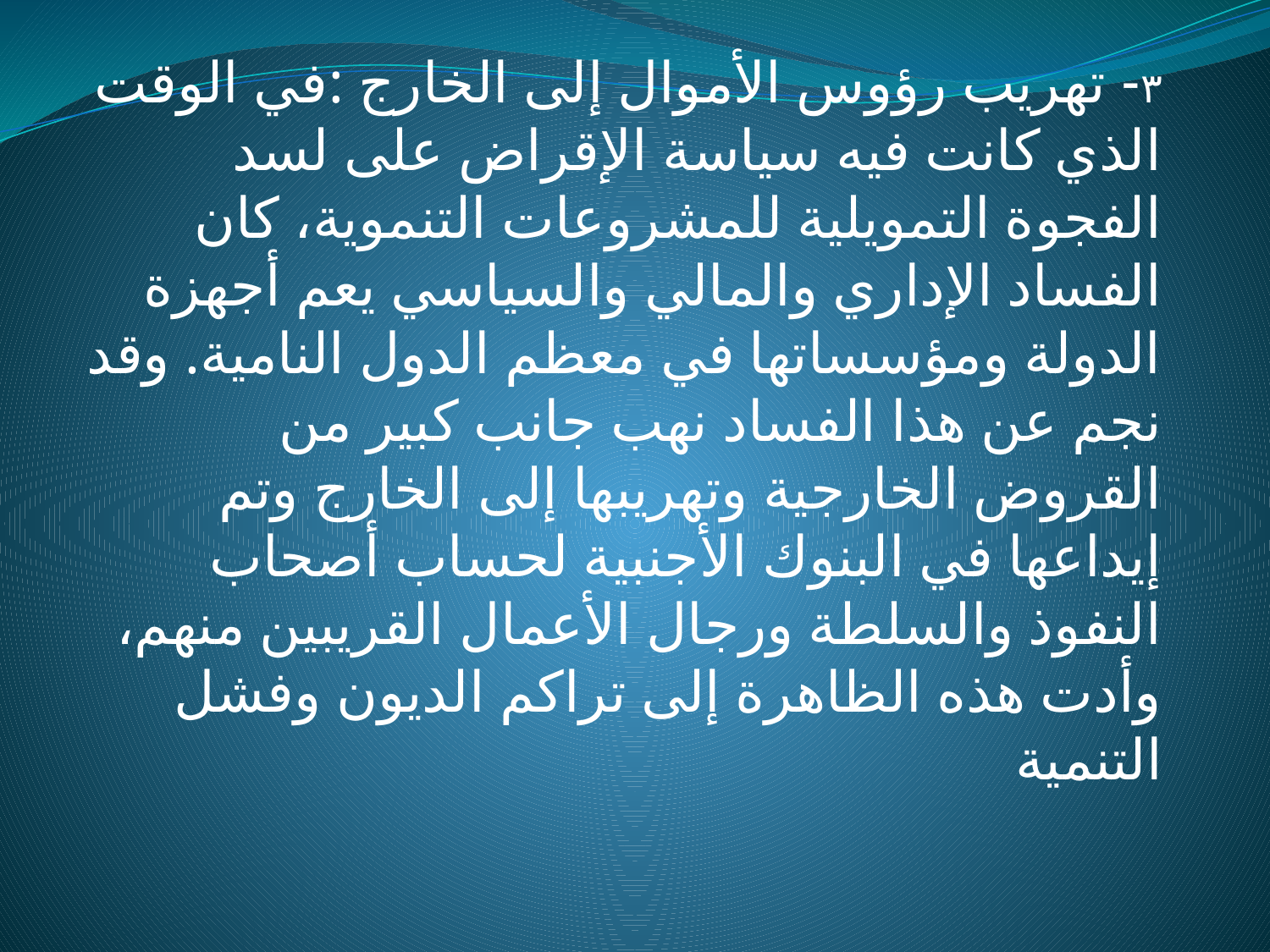

٣- تهريب رؤوس الأموال إلى الخارج :في الوقت الذي كانت فيه سياسة الإقراض على لسد الفجوة التمويلية للمشروعات التنموية، كان الفساد الإداري والمالي والسياسي يعم أجهزة الدولة ومؤسساتها في معظم الدول النامية. وقد نجم عن هذا الفساد نهب جانب كبير من القروض الخارجية وتهريبها إلى الخارج وتم إيداعها في البنوك الأجنبية لحساب أصحاب النفوذ والسلطة ورجال الأعمال القريبين منهم، وأدت هذه الظاهرة إلى تراكم الديون وفشل التنمية